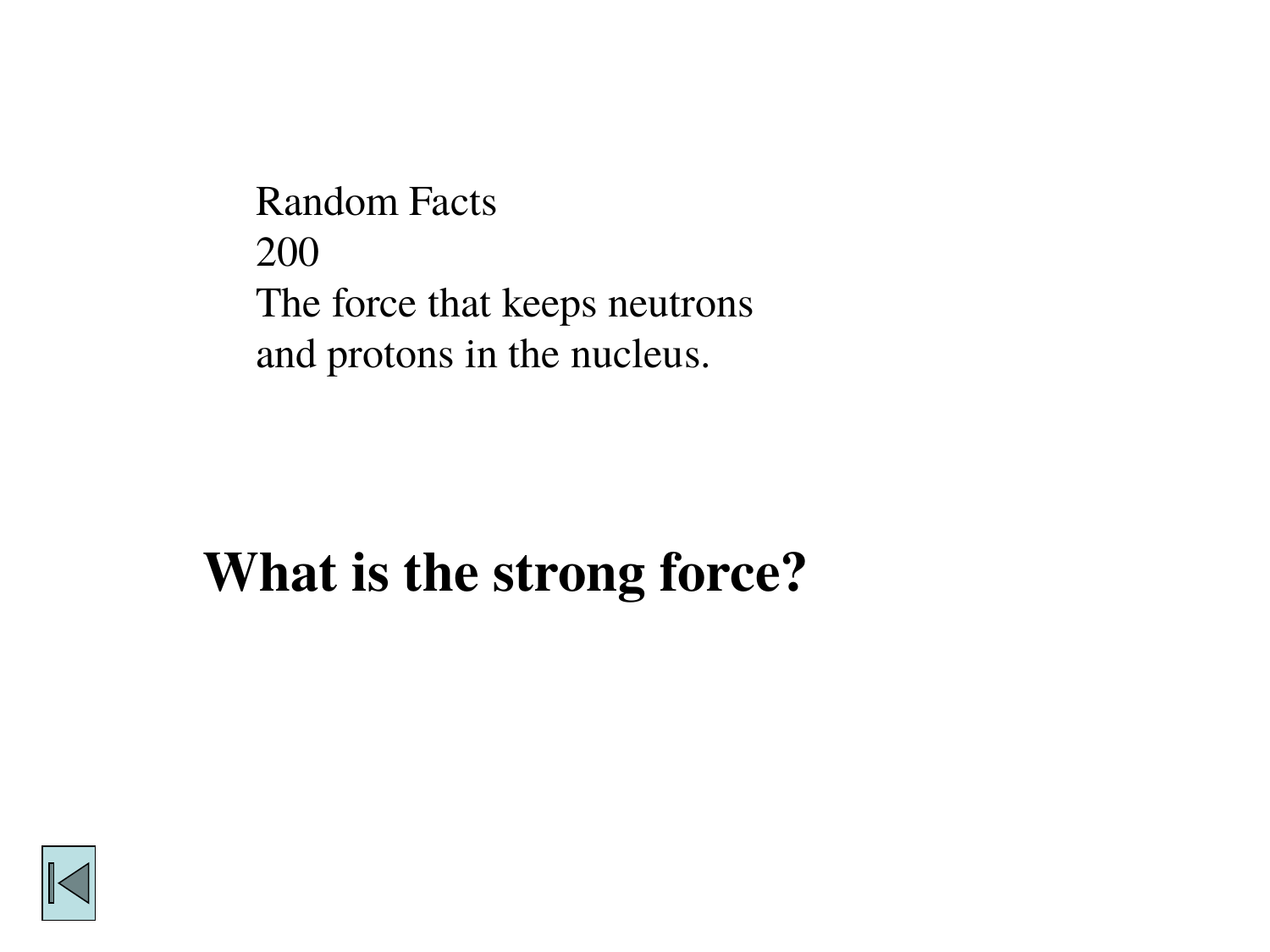

Random Facts
200
The force that keeps neutrons and protons in the nucleus.
What is the strong force?